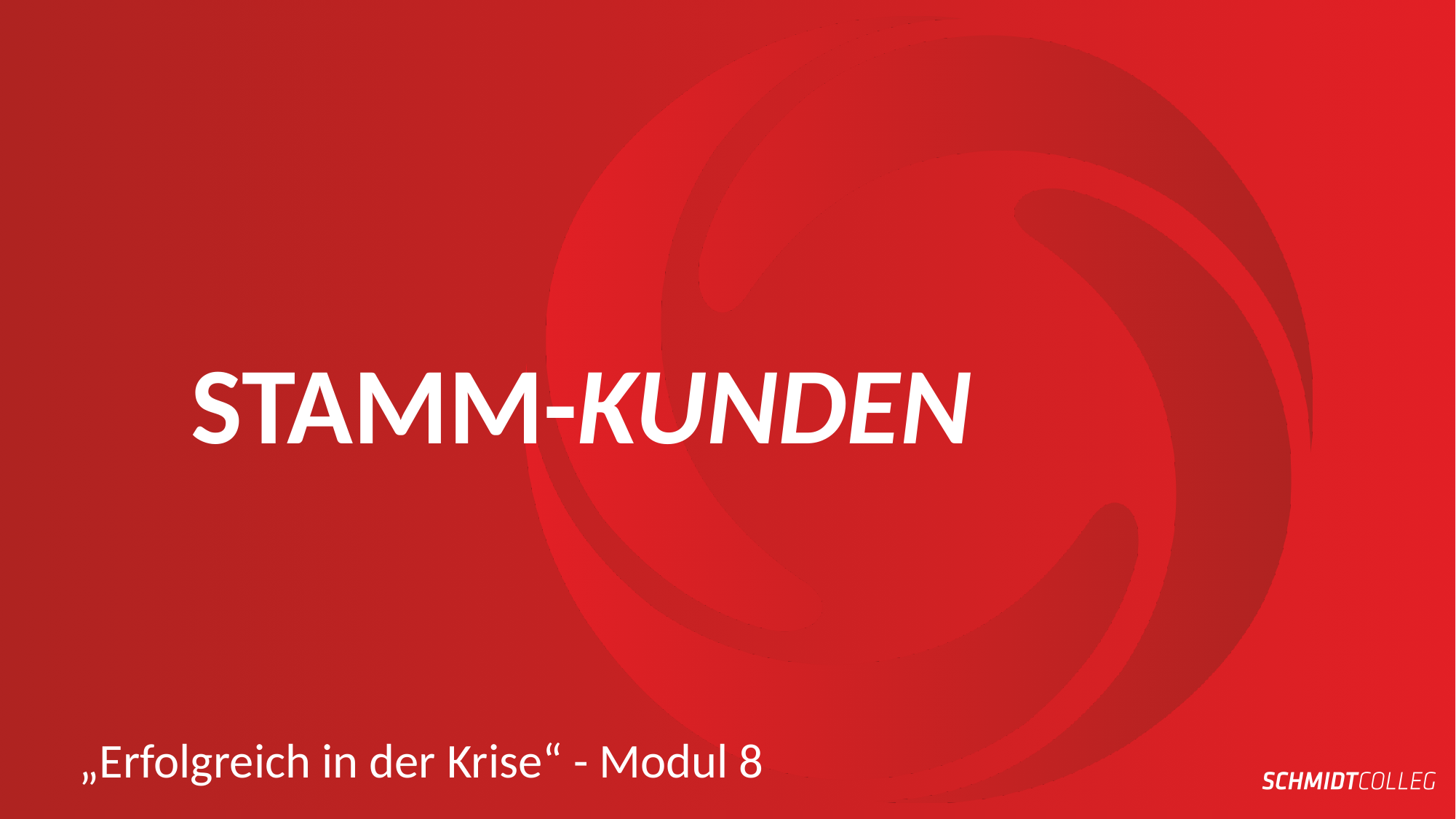

STAMM-KUNDEN
„Erfolgreich in der Krise“ - Modul 8